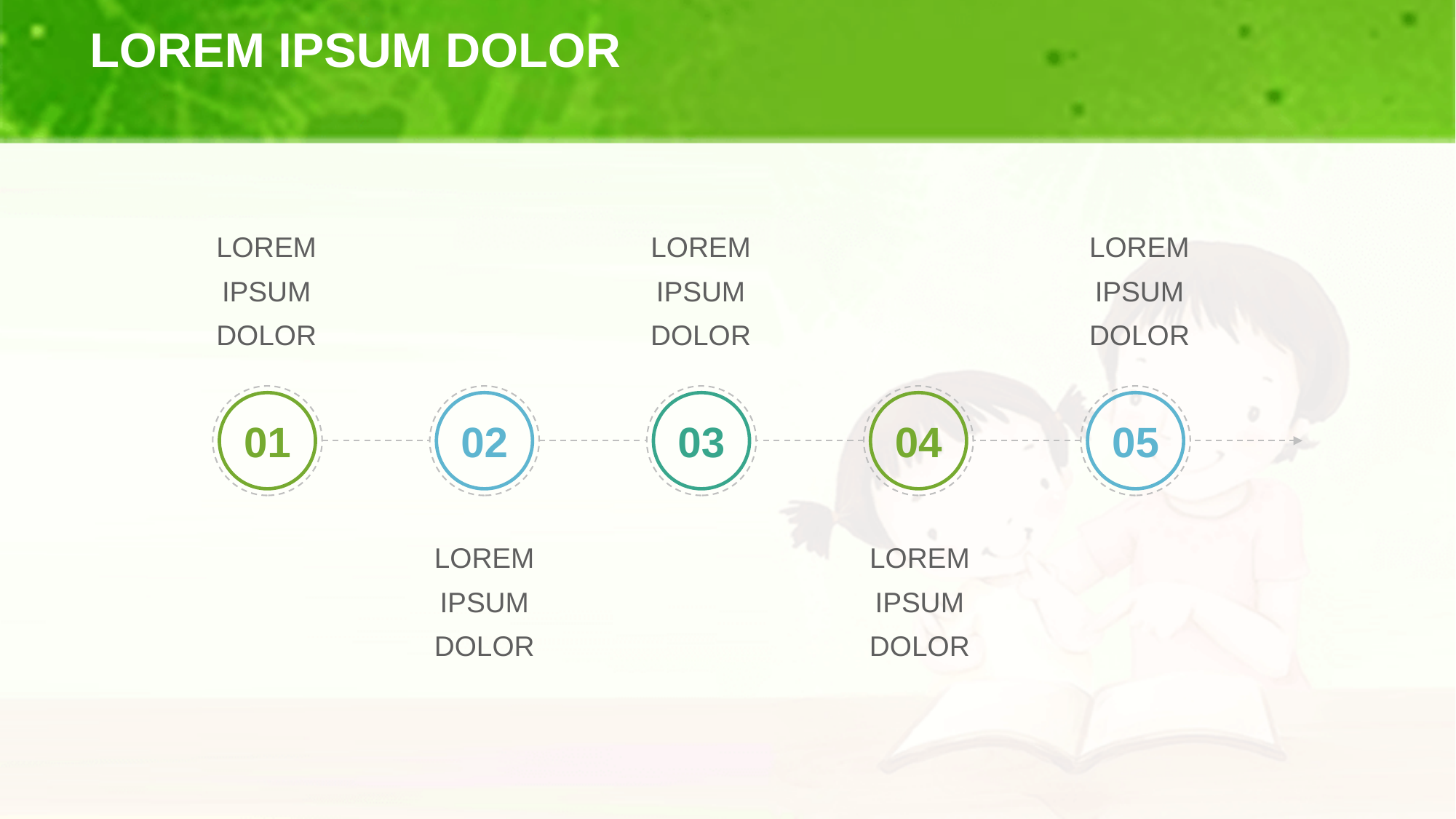

LOREM IPSUM DOLOR
LOREM IPSUM DOLOR
LOREM IPSUM DOLOR
LOREM IPSUM DOLOR

01

02

03

04

05
LOREM IPSUM DOLOR
LOREM IPSUM DOLOR